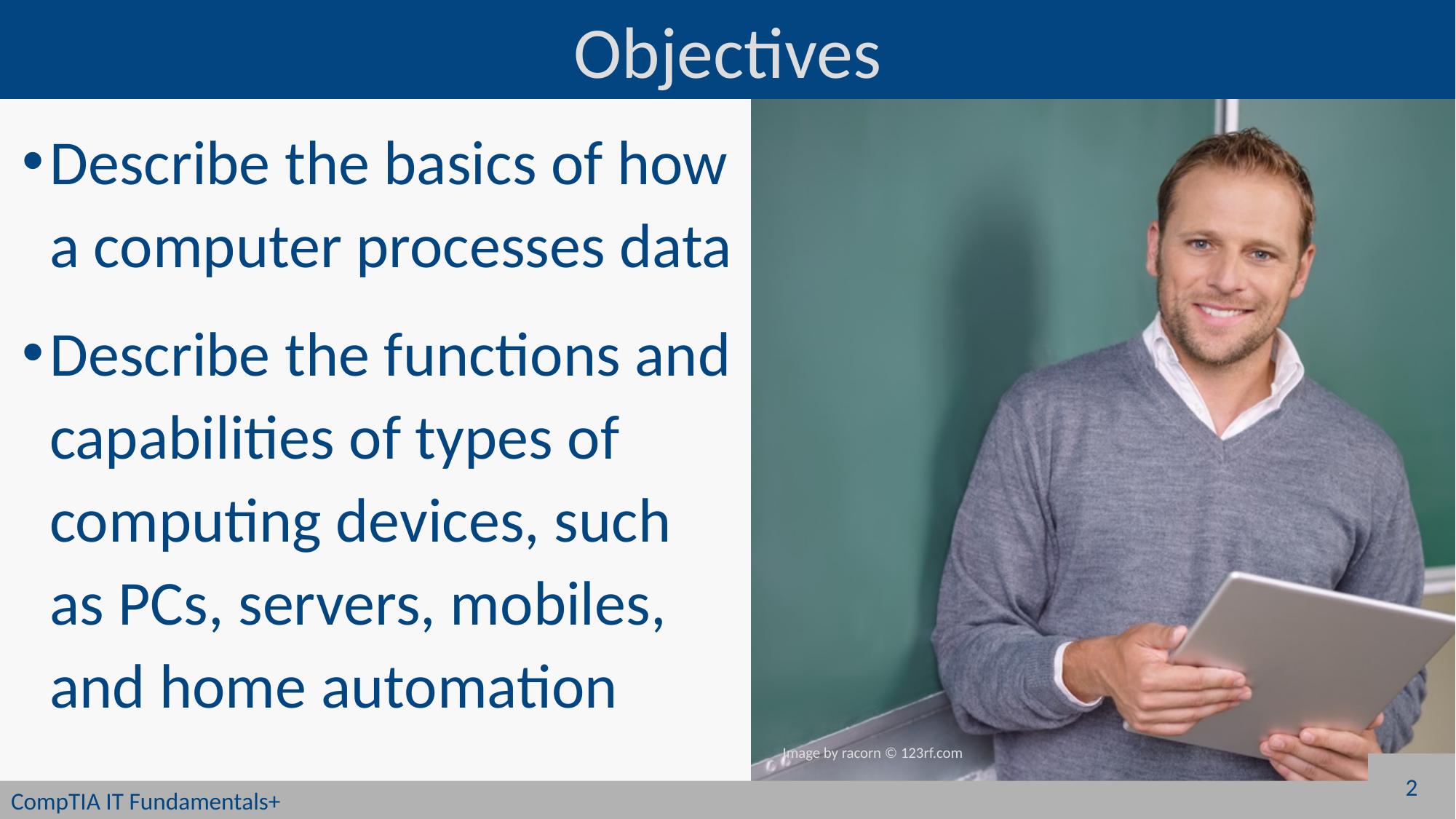

Describe the basics of how a computer processes data
Describe the functions and capabilities of types of computing devices, such as PCs, servers, mobiles, and home automation
2
CompTIA IT Fundamentals+